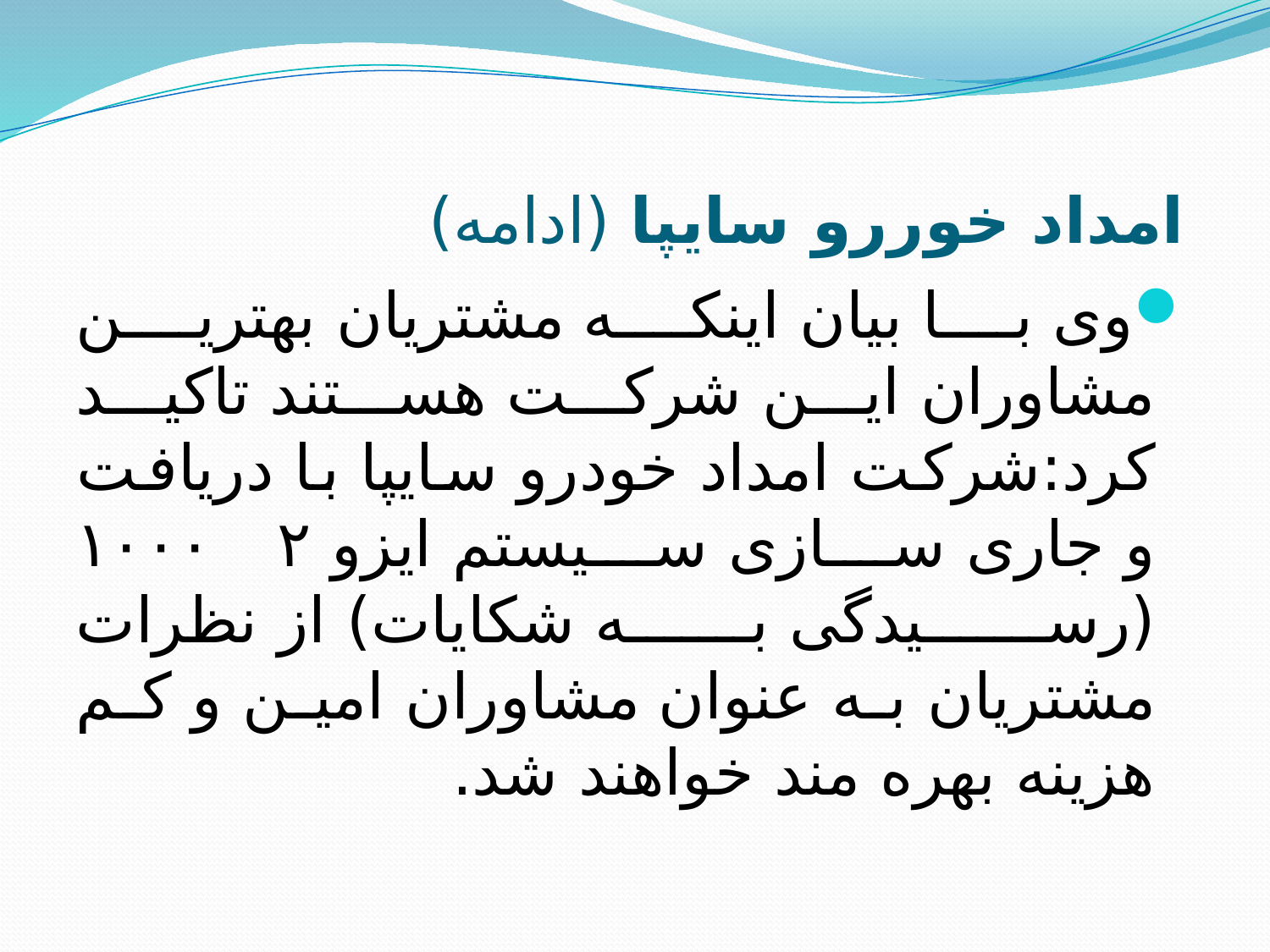

# امداد خوررو سایپا (ادامه)
وی با بیان اینکه مشتریان بهترین مشاوران این شرکت هستند تاکید کرد:شرکت امداد خودرو سایپا با دریافت و جاری سازی سیستم ایزو ۱۰۰۰۲ (رسیدگی به شکایات) از نظرات مشتریان به عنوان مشاوران امین و کم هزینه بهره مند خواهند شد.